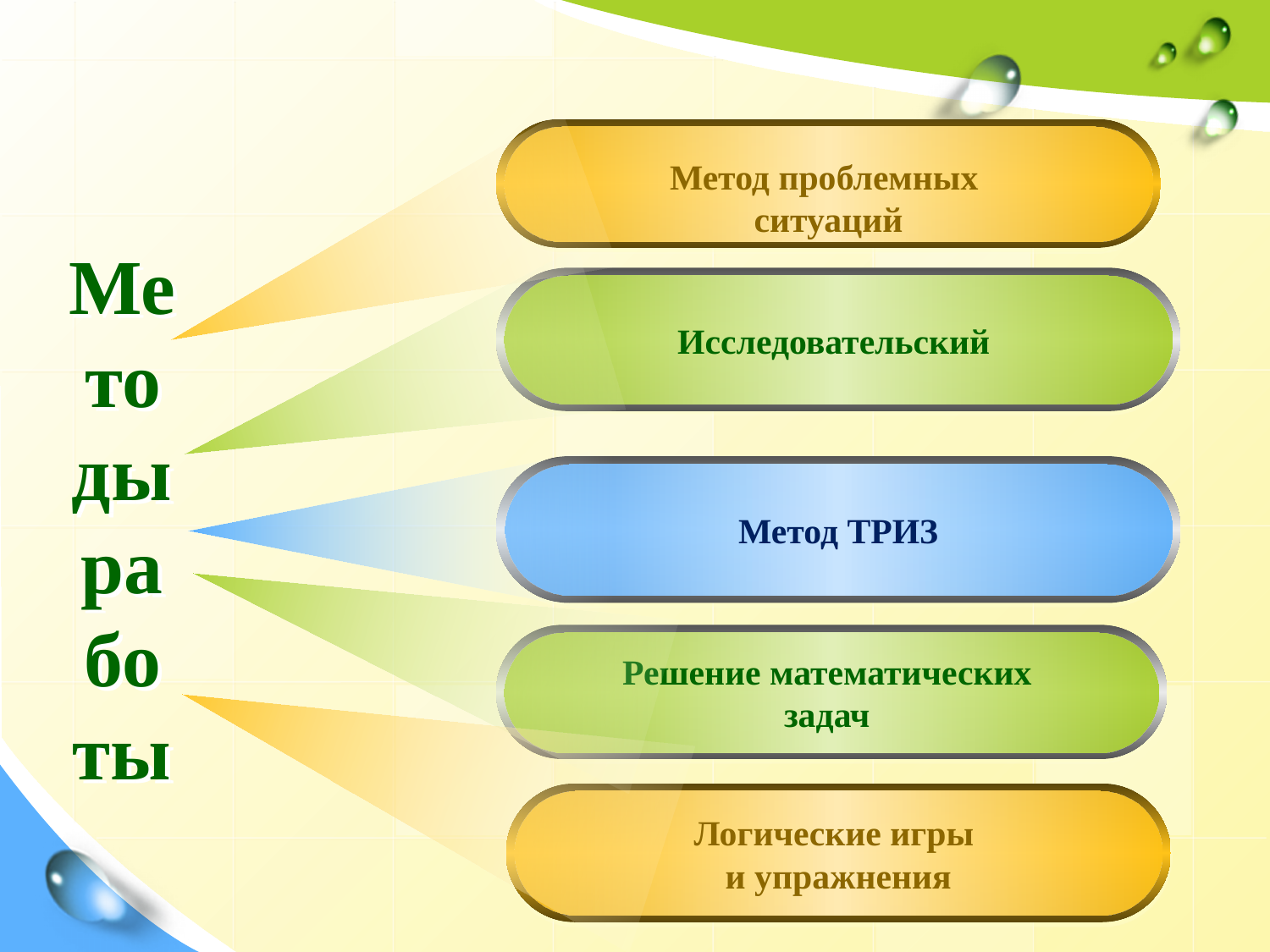

Метод проблемных
ситуаций

# Методы работы

Исследовательский

Метод ТРИЗ

Решение математических
задач

Логические игры
и упражнения